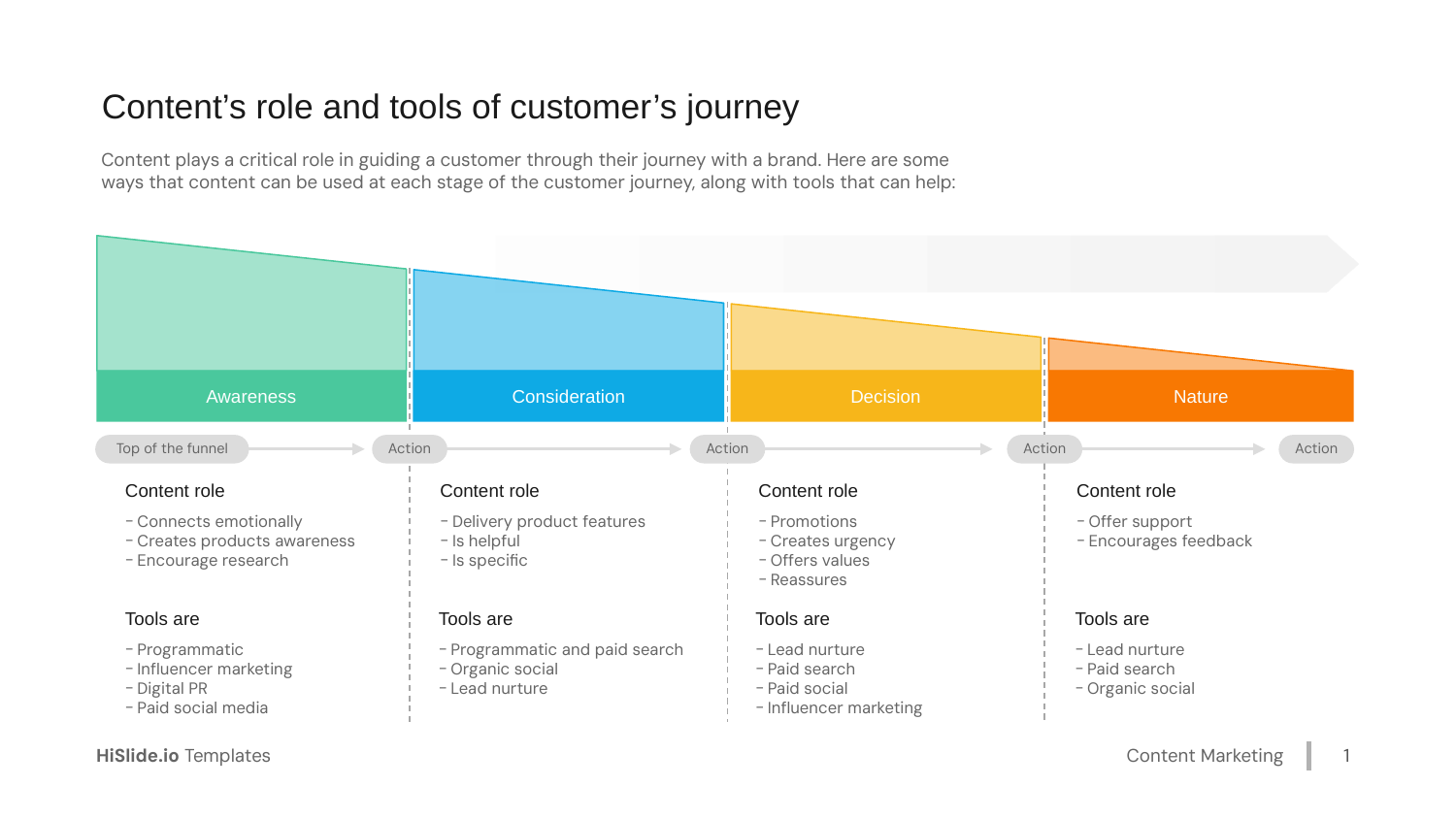

Content’s role and tools of customer’s journey
Content plays a critical role in guiding a customer through their journey with a brand. Here are some ways that content can be used at each stage of the customer journey, along with tools that can help:

Awareness
Consideration
Decision
Nature

Top of the funnel

Action

Action

Action

Action
Content role
Content role
Content role
Content role
Connects emotionally
Creates products awareness
Encourage research
Delivery product features
Is helpful
Is specific
Promotions
Creates urgency
Offers values
Reassures
Offer support
Encourages feedback
Tools are
Tools are
Tools are
Tools are
Programmatic
Influencer marketing
Digital PR
Paid social media
Programmatic and paid search
Organic social
Lead nurture
Lead nurture
Paid search
Paid social
Influencer marketing
Lead nurture
Paid search
Organic social
1